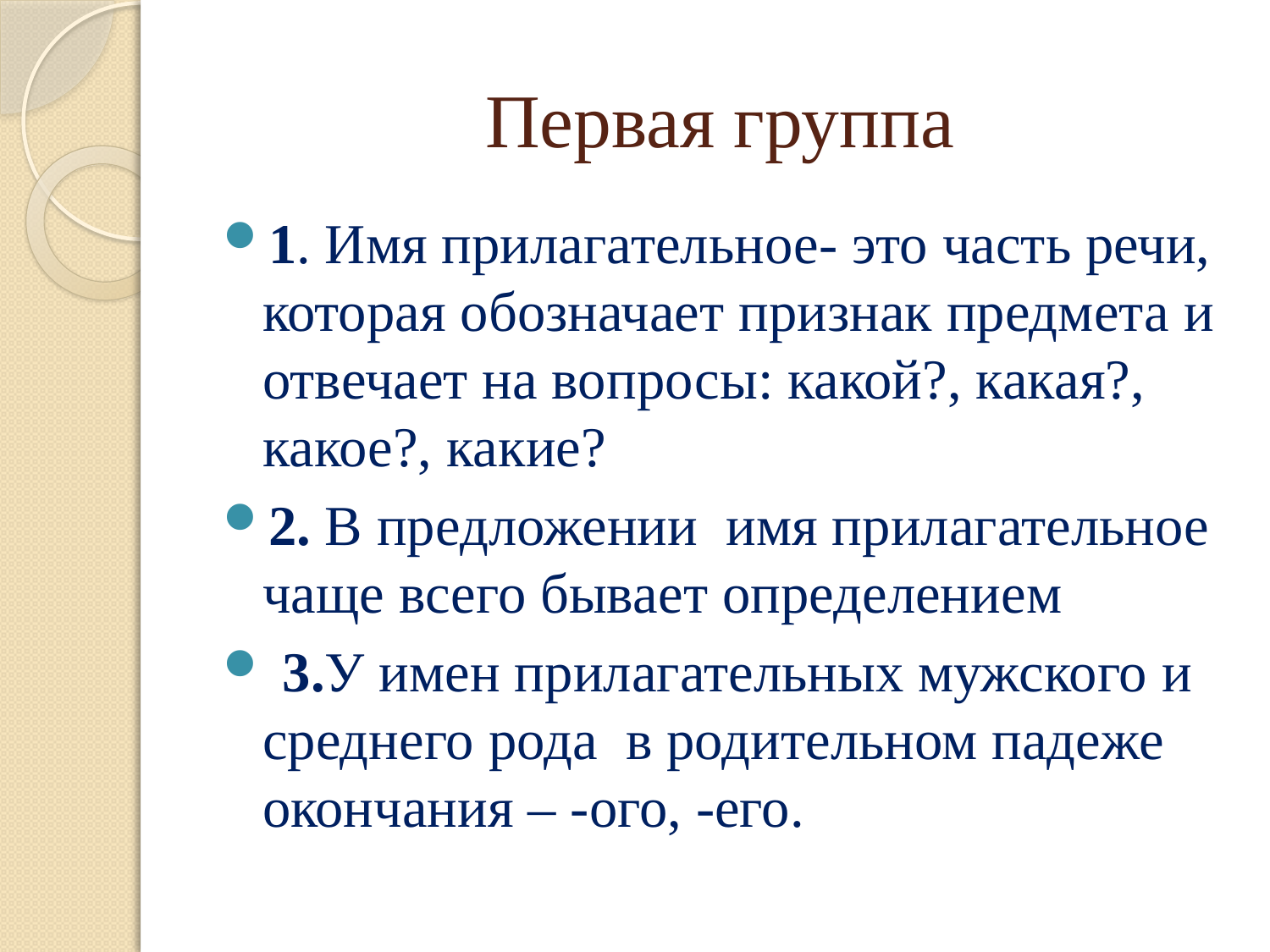

# Первая группа
1. Имя прилагательное- это часть речи, которая обозначает признак предмета и отвечает на вопросы: какой?, какая?, какое?, какие?
2. В предложении  имя прилагательное чаще всего бывает определением
 3.У имен прилагательных мужского и среднего рода  в родительном падеже окончания – -ого, -его.